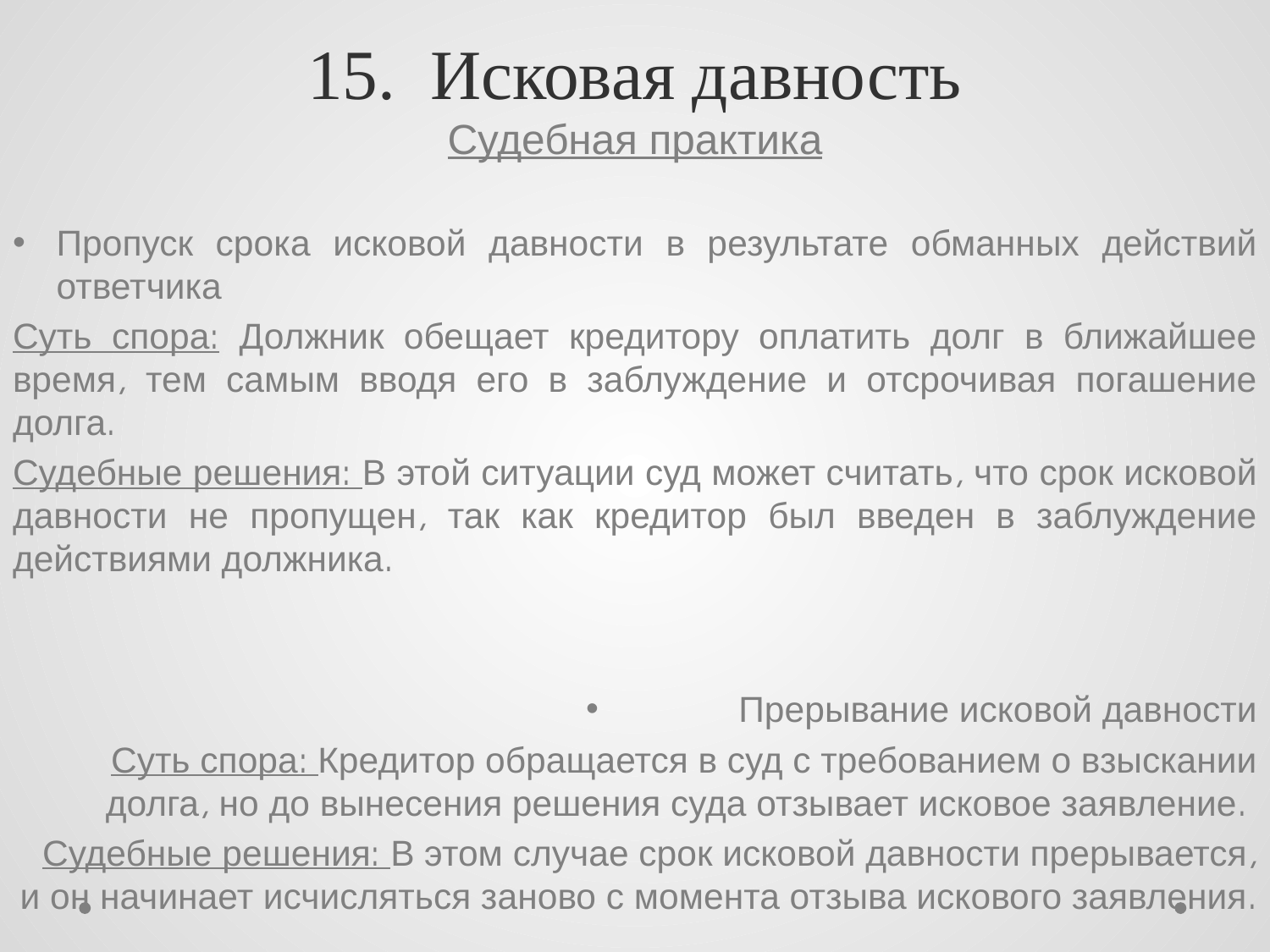

# 15.  Исковая давность
Судебная практика

Пропуск срока исковой давности в результате обманных действий ответчика
Суть спора: Должник обещает кредитору оплатить долг в ближайшее время, тем самым вводя его в заблуждение и отсрочивая погашение долга.
Судебные решения: В этой ситуации суд может считать, что срок исковой давности не пропущен, так как кредитор был введен в заблуждение действиями должника.

Прерывание исковой давности
Суть спора: Кредитор обращается в суд с требованием о взыскании долга, но до вынесения решения суда отзывает исковое заявление.
Судебные решения: В этом случае срок исковой давности прерывается, и он начинает исчисляться заново с момента отзыва искового заявления.